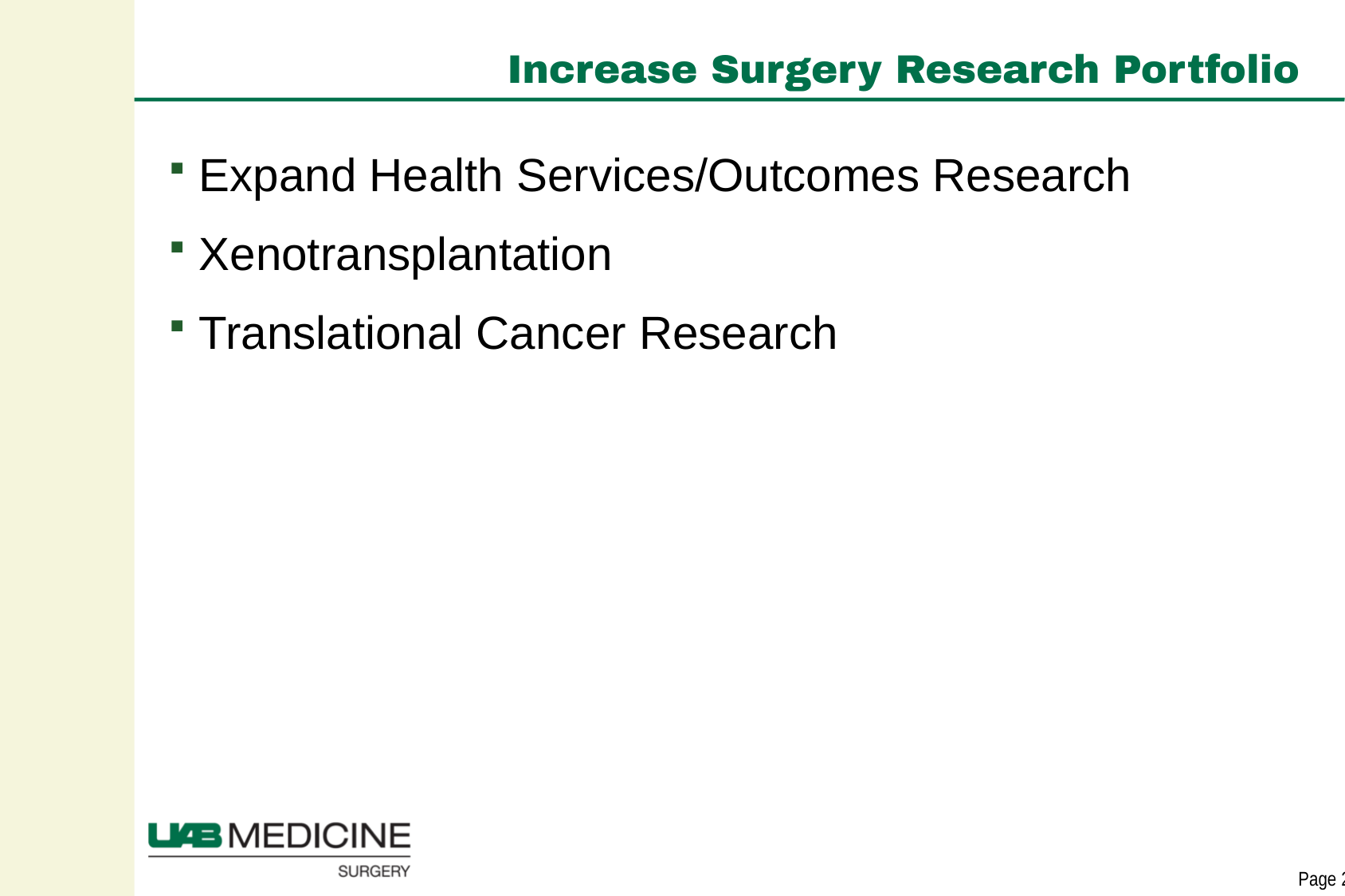

# Increase Surgery Research Portfolio
Expand Health Services/Outcomes Research
Xenotransplantation
Translational Cancer Research